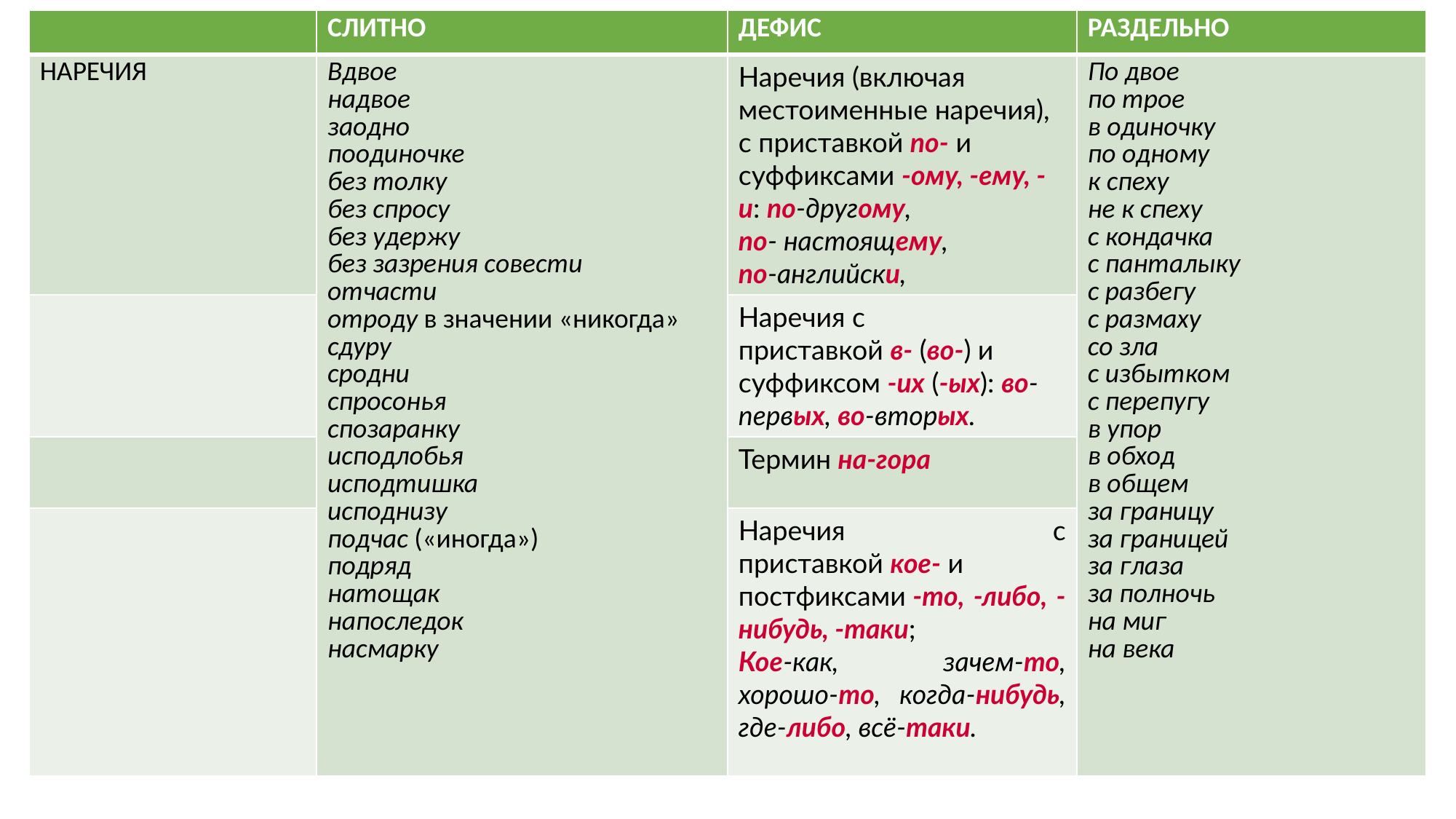

|  | СЛИТНО | ДЕФИС | РАЗДЕЛЬНО |
| --- | --- | --- | --- |
| НАРЕЧИЯ | Вдвое надвое заодно поодиночке без толку без спросу без удержу без зазрения совести отчасти отроду в значении «никогда»  сдуру сродни спросонья спозаранку исподлобья исподтишка исподнизу подчас («иногда») подряд натощак напоследок насмарку | Наречия (включая местоименные наречия), с приставкой по- и суффиксами -ому, -ему, -и: по-другому, по- настоящему, по-английски, | По двое по трое в одиночку по одному к спеху не к спеху с кондачка с панталыку с разбегу с размаху со зла с избытком с перепугу в упор в обход в общем за границу за границей за глаза за полночь на миг на века |
|  | отчасти отроду в значении «никогда»  сдуру | Наречия с приставкой в- (во-) и суффиксом -их (-ых): во-первых, во-вторых. | с разбегу с размаху со зла |
|  | сродни спросонья | Термин на-гора | с избытком с перепугу |
|  | спозаранку исподлобья исподтишка исподнизу подчас («иногда») подряд натощак напоследок насмарку | Наречия с приставкой кое- и постфиксами -то, -либо, -нибудь, -таки; Кое-как, зачем-то, хорошо-то, когда-нибудь, где-либо, всё-таки. | в упор в обход в общем за границу за границей за глаза за полночь |